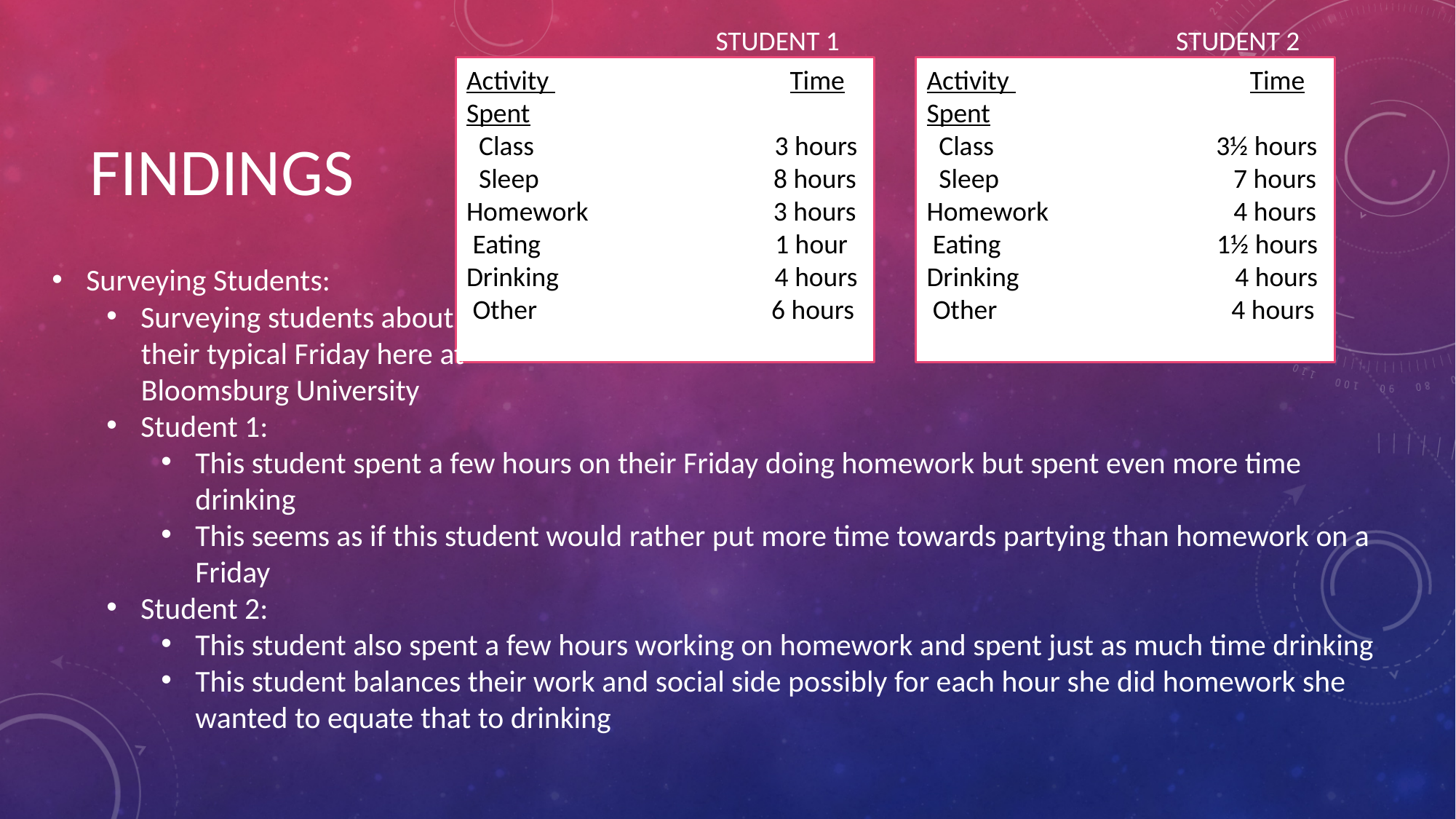

STUDENT 1
		     STUDENT 2
Activity 		                 Time Spent
  Class                                       3 hours
  Sleep                                      8 hours
Homework                              3 hours
 Eating                                      1 hour
Drinking                                   4 hours
 Other                                      6 hours

Activity 		                 Time Spent
  Class                                    3½ hours
  Sleep                                      7 hours
Homework                              4 hours
 Eating                                   1½ hours
Drinking                                   4 hours
 Other                                      4 hours

# Findings
Surveying Students:
Surveying students about
     their typical Friday here at
     Bloomsburg University
Student 1:
This student spent a few hours on their Friday doing homework but spent even more time drinking
This seems as if this student would rather put more time towards partying than homework on a Friday
Student 2:
This student also spent a few hours working on homework and spent just as much time drinking
This student balances their work and social side possibly for each hour she did homework she wanted to equate that to drinking